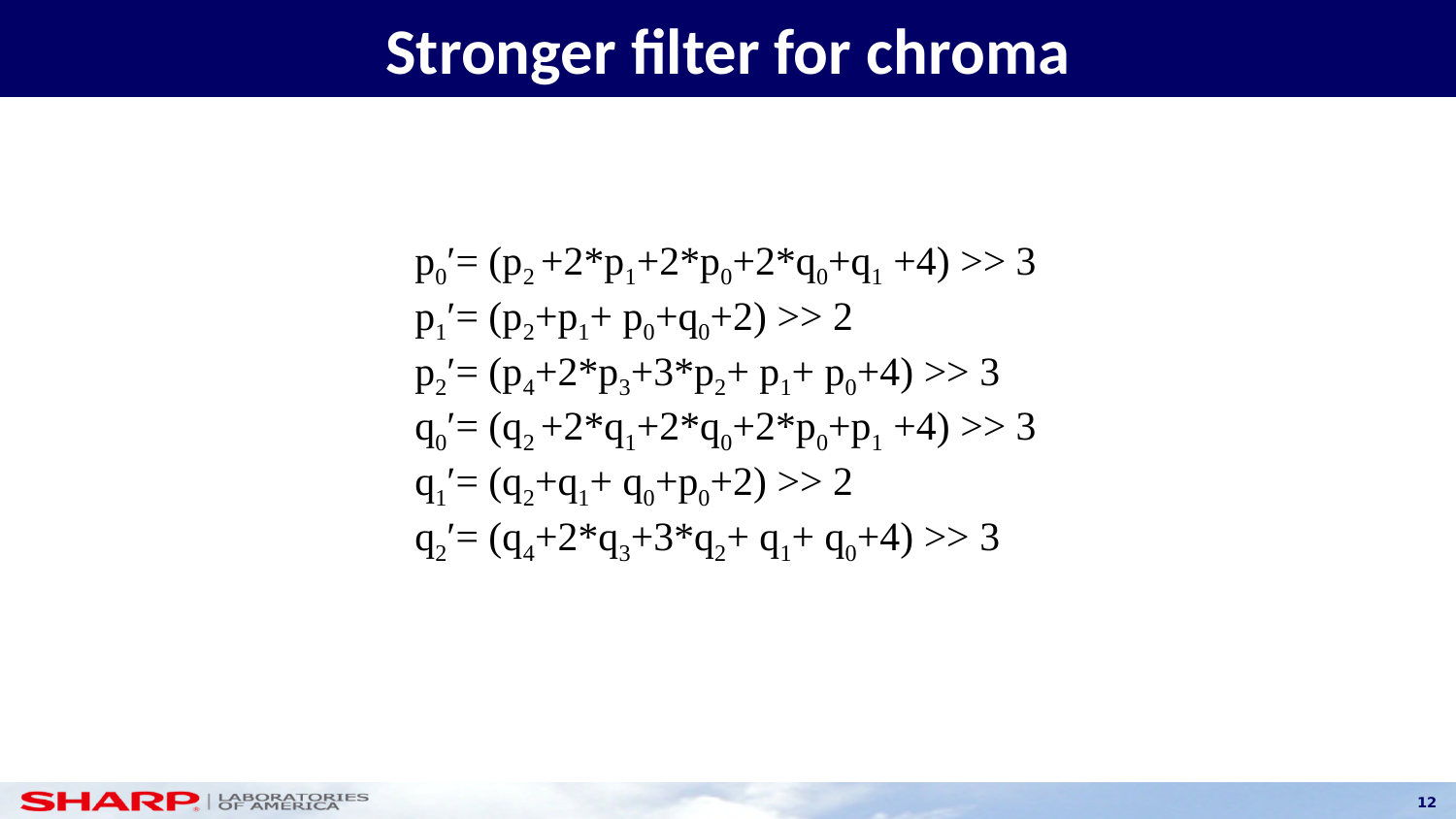

# Stronger filter for chroma
p0′= (p2 +2*p1+2*p0+2*q0+q1 +4) >> 3
p1′= (p2+p1+ p0+q0+2) >> 2
p2′= (p4+2*p3+3*p2+ p1+ p0+4) >> 3
q0′= (q2 +2*q1+2*q0+2*p0+p1 +4) >> 3
q1′= (q2+q1+ q0+p0+2) >> 2
q2′= (q4+2*q3+3*q2+ q1+ q0+4) >> 3